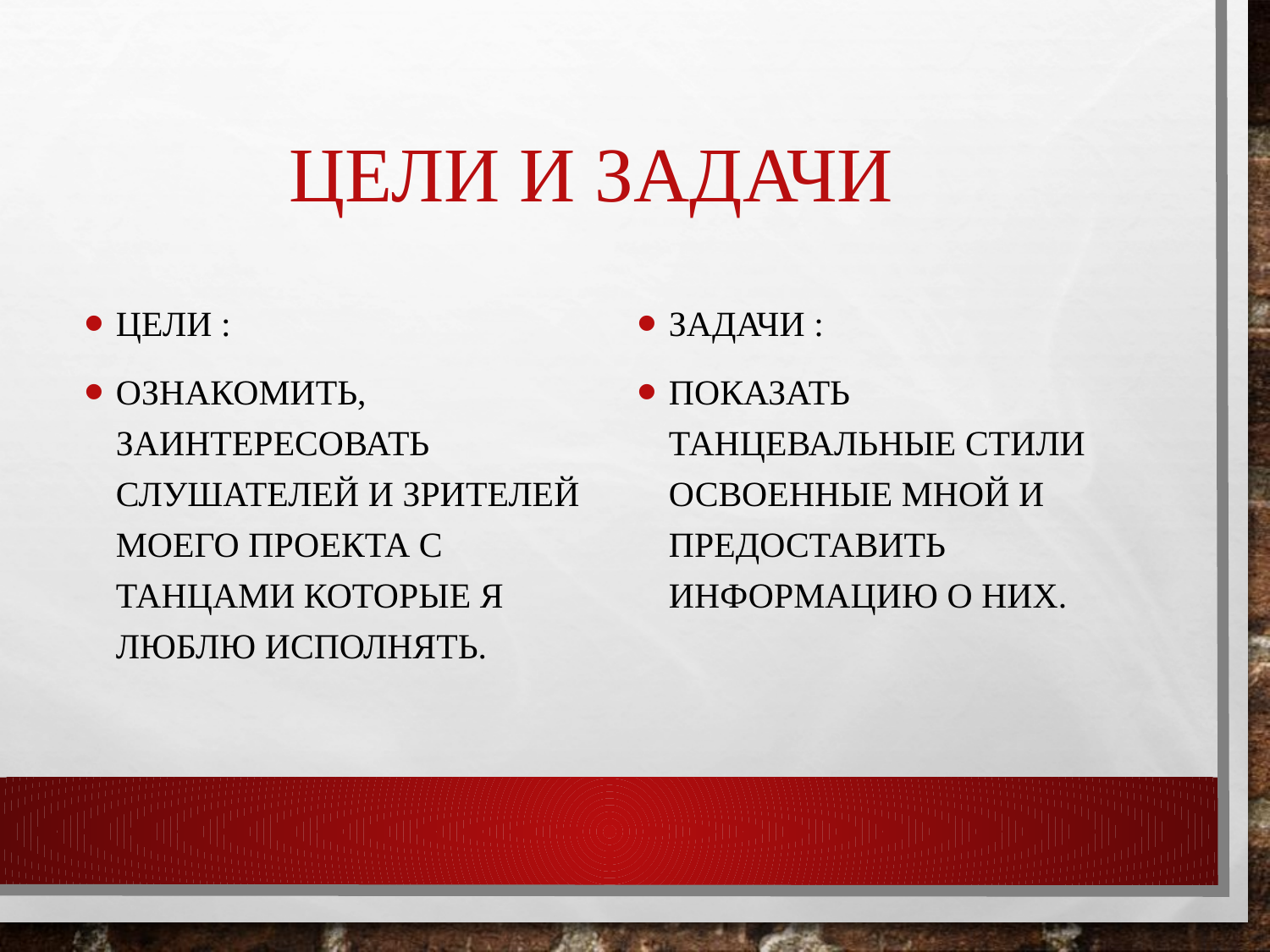

# Цели и задачи
Цели :
Ознакомить, заинтересовать слушателей и зрителей моего проекта с танцами которые я люблю исполнять.

Задачи :
Показать танцевальные стили освоенные мной и предоставить информацию о них.